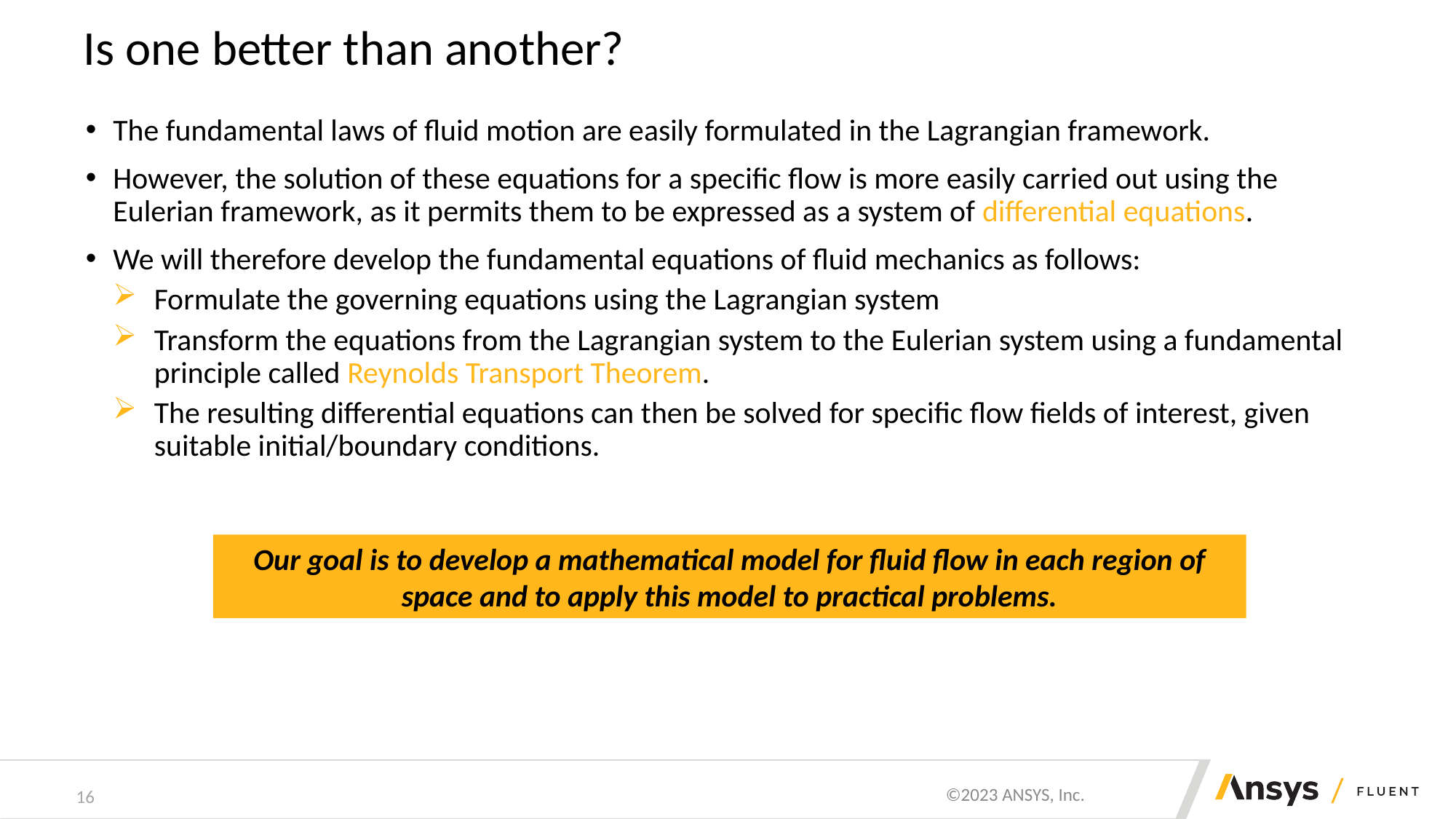

# Is one better than another?
The fundamental laws of fluid motion are easily formulated in the Lagrangian framework.
However, the solution of these equations for a specific flow is more easily carried out using the Eulerian framework, as it permits them to be expressed as a system of differential equations.
We will therefore develop the fundamental equations of fluid mechanics as follows:
Formulate the governing equations using the Lagrangian system
Transform the equations from the Lagrangian system to the Eulerian system using a fundamental principle called Reynolds Transport Theorem.
The resulting differential equations can then be solved for specific flow fields of interest, given suitable initial/boundary conditions.

Our goal is to develop a mathematical model for fluid flow in each region of space and to apply this model to practical problems.
16